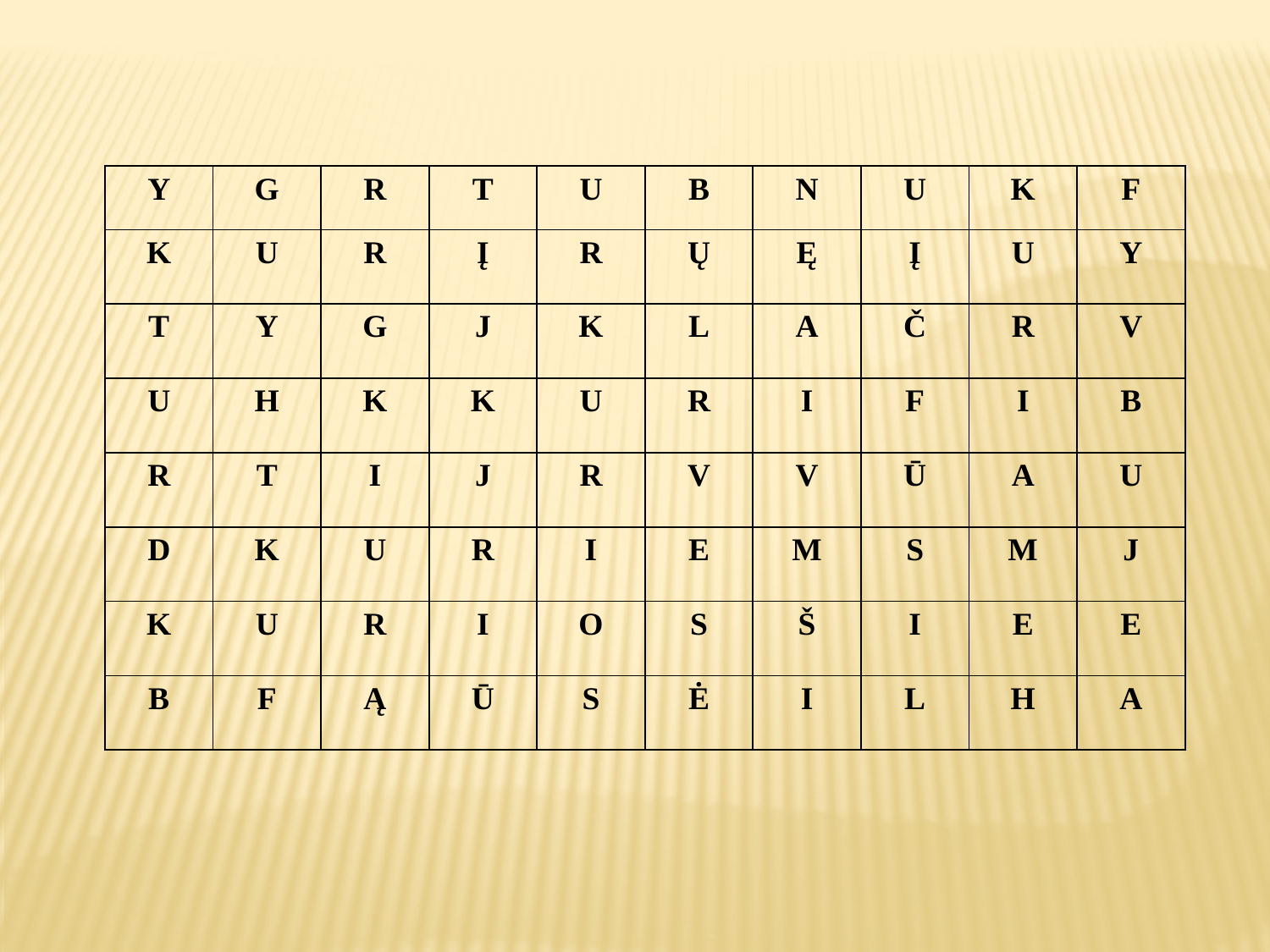

| Y | G | R | T | U | B | N | U | K | F |
| --- | --- | --- | --- | --- | --- | --- | --- | --- | --- |
| K | U | R | Į | R | Ų | Ę | Į | U | Y |
| T | Y | G | J | K | L | A | Č | R | V |
| U | H | K | K | U | R | I | F | I | B |
| R | T | I | J | R | V | V | Ū | A | U |
| D | K | U | R | I | E | M | S | M | J |
| K | U | R | I | O | S | Š | I | E | E |
| B | F | Ą | Ū | S | Ė | I | L | H | A |